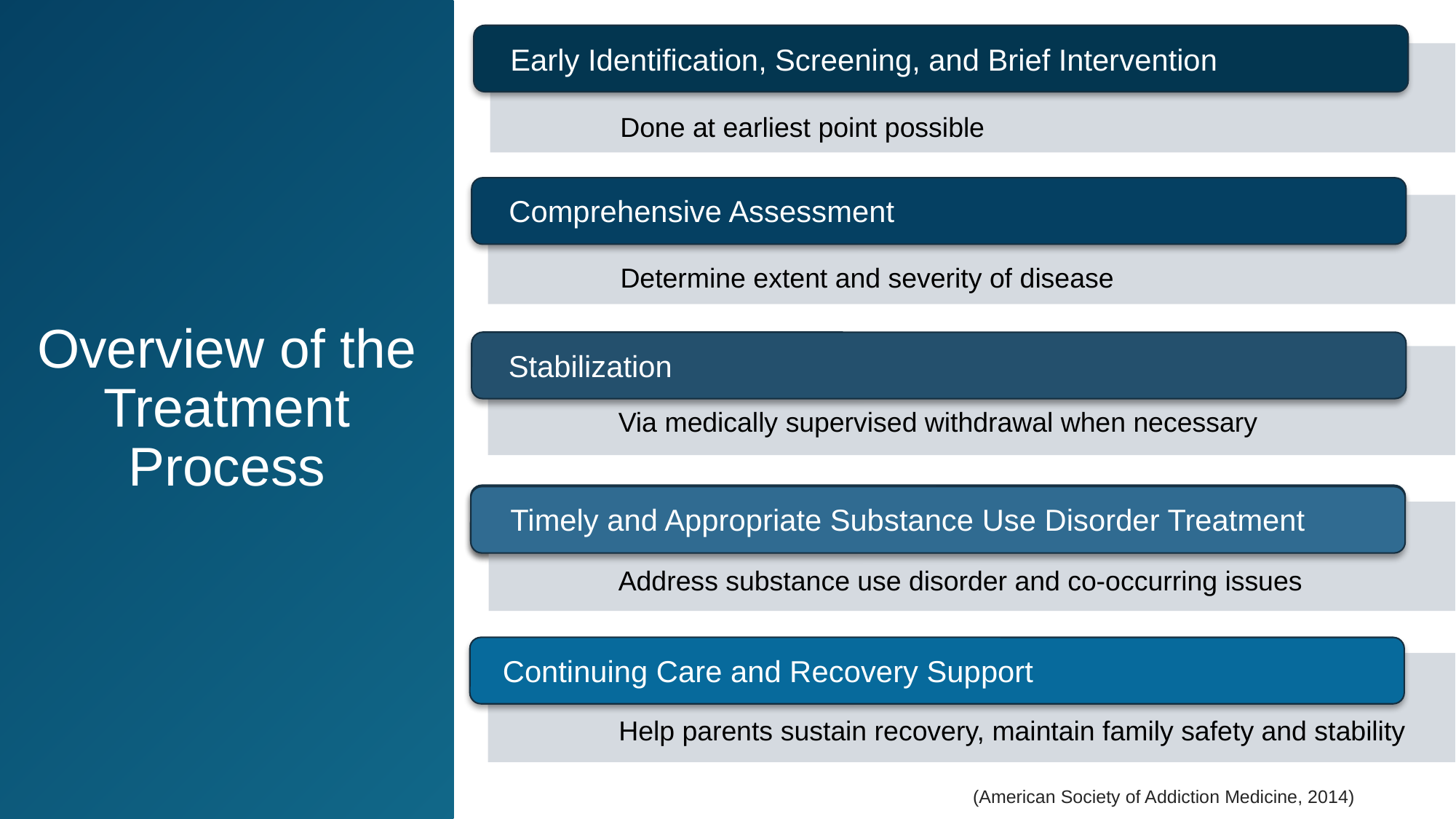

# Overview of the Treatment Process

Early Identification, Screening, and Brief Intervention

Done at earliest point possible

Comprehensive Assessment

Determine extent and severity of disease

Stabilization

Via medically supervised withdrawal when necessary

Timely and Appropriate Substance Use Disorder Treatment
Timely and Appropriate Substance Use Disorder Treatment

Address substance use disorder and co-occurring issues

Continuing Care and Recovery Support

Help parents sustain recovery, maintain family safety and stability
(American Society of Addiction Medicine, 2014)